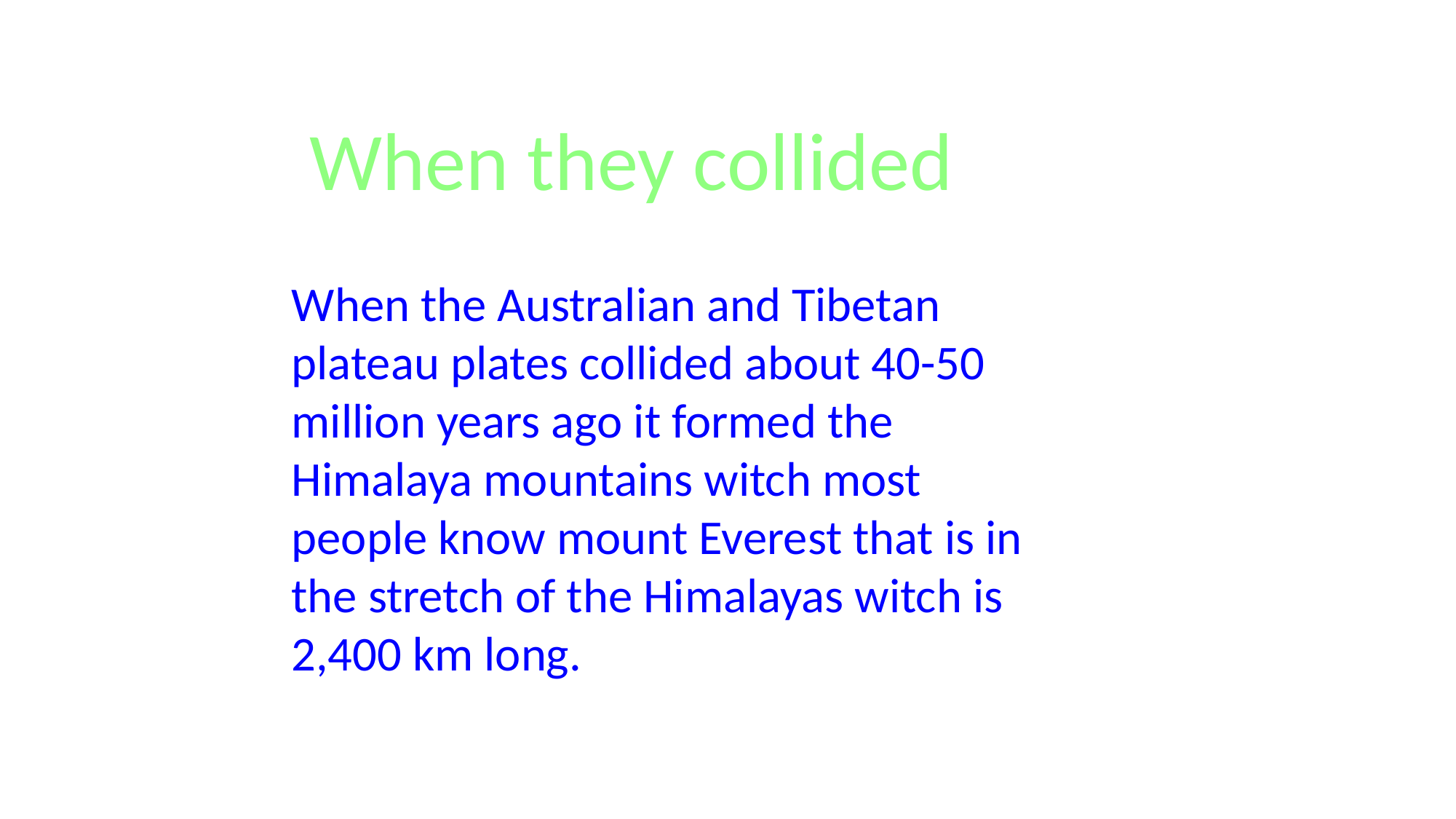

# When they collided
When the Australian and Tibetan plateau plates collided about 40-50 million years ago it formed the Himalaya mountains witch most people know mount Everest that is in the stretch of the Himalayas witch is 2,400 km long.